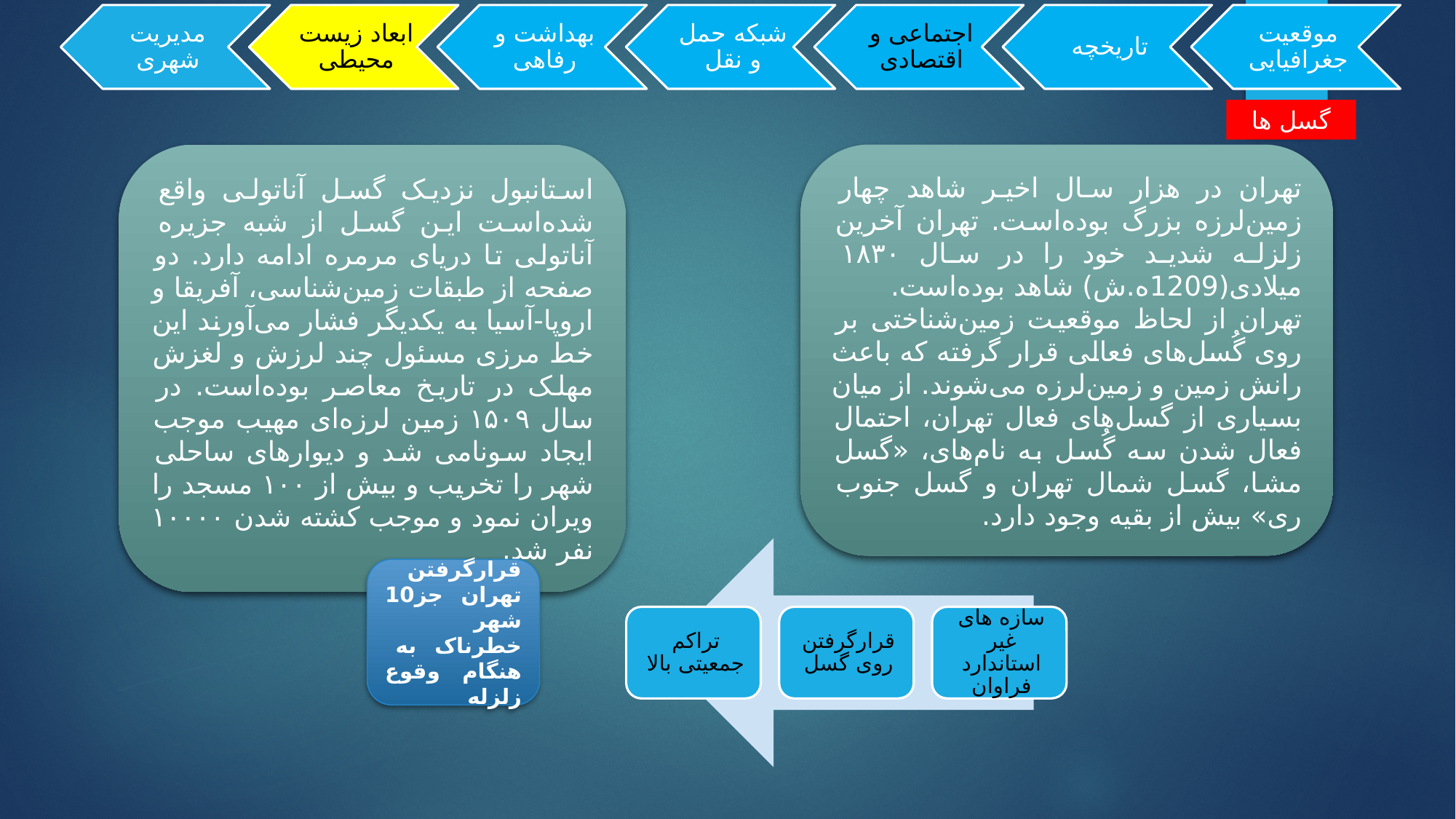

موقعیت جغرافیایی
تاریخچه
اجتماعی و اقتصادی
شبکه حمل و نقل
بهداشت و رفاهی
ابعاد زیست محیطی
مدیریت شهری
گسل ها
استانبول نزدیک گسل آناتولی واقع شده‌است این گسل از شبه جزیره آناتولی تا دریای مرمره ادامه دارد. دو صفحه از طبقات زمین‌شناسی، آفریقا و اروپا-آسیا به یکدیگر فشار می‌آورند این خط مرزی مسئول چند لرزش و لغزش مهلک در تاریخ معاصر بوده‌است. در سال ۱۵۰۹ زمین لرزه‌ای مهیب موجب ایجاد سونامی شد و دیوارهای ساحلی شهر را تخریب و بیش از ۱۰۰ مسجد را ویران نمود و موجب کشته شدن ۱۰۰۰۰ نفر شد.
تهران در هزار سال اخیر شاهد چهار زمین‌لرزه بزرگ بوده‌است. تهران آخرین زلزله شدید خود را در سال ۱۸۳۰ میلادی(1209ه.ش) شاهد بوده‌است.
تهران از لحاظ موقعیت زمین‌شناختی بر روی گُسل‌های فعالی قرار گرفته که باعث رانش زمین و زمین‌لرزه می‌شوند. از میان بسیاری از گسل‌های فعال تهران، احتمال فعال شدن سه گُسل به نام‌های، «گسل مشا، گسل شمال تهران و گسل جنوب ری» بیش از بقیه وجود دارد.
سازه های غیر استاندارد فراوان
قرارگرفتن روی گسل
تراکم جمعیتی بالا
قرارگرفتن تهران جز10 شهر خطرناک به هنگام وقوع زلزله